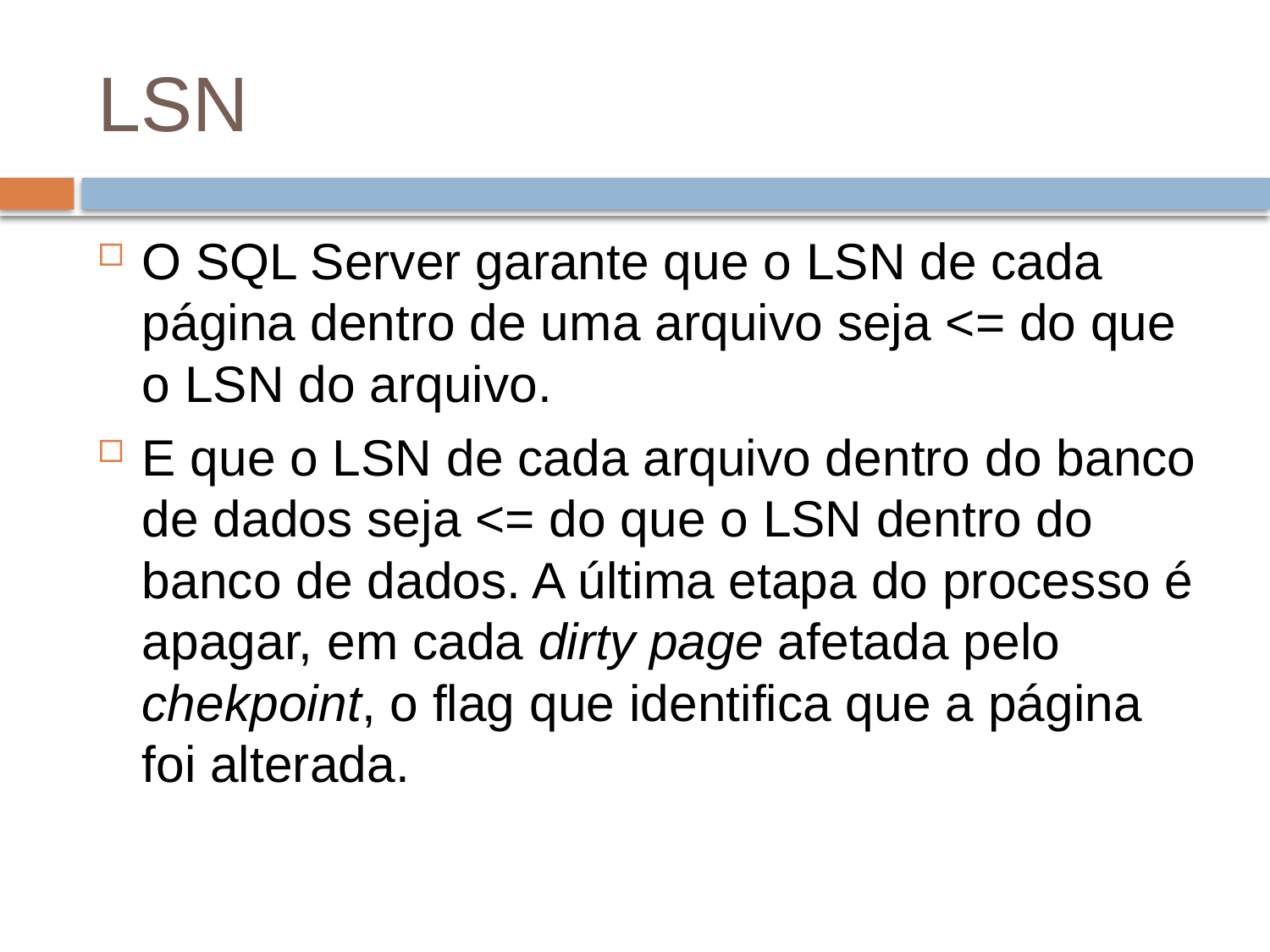

# LSN
O SQL Server garante que o LSN de cada página dentro de uma arquivo seja <= do que o LSN do arquivo.
E que o LSN de cada arquivo dentro do banco de dados seja <= do que o LSN dentro do banco de dados. A última etapa do processo é apagar, em cada dirty page afetada pelo chekpoint, o flag que identifica que a página foi alterada.